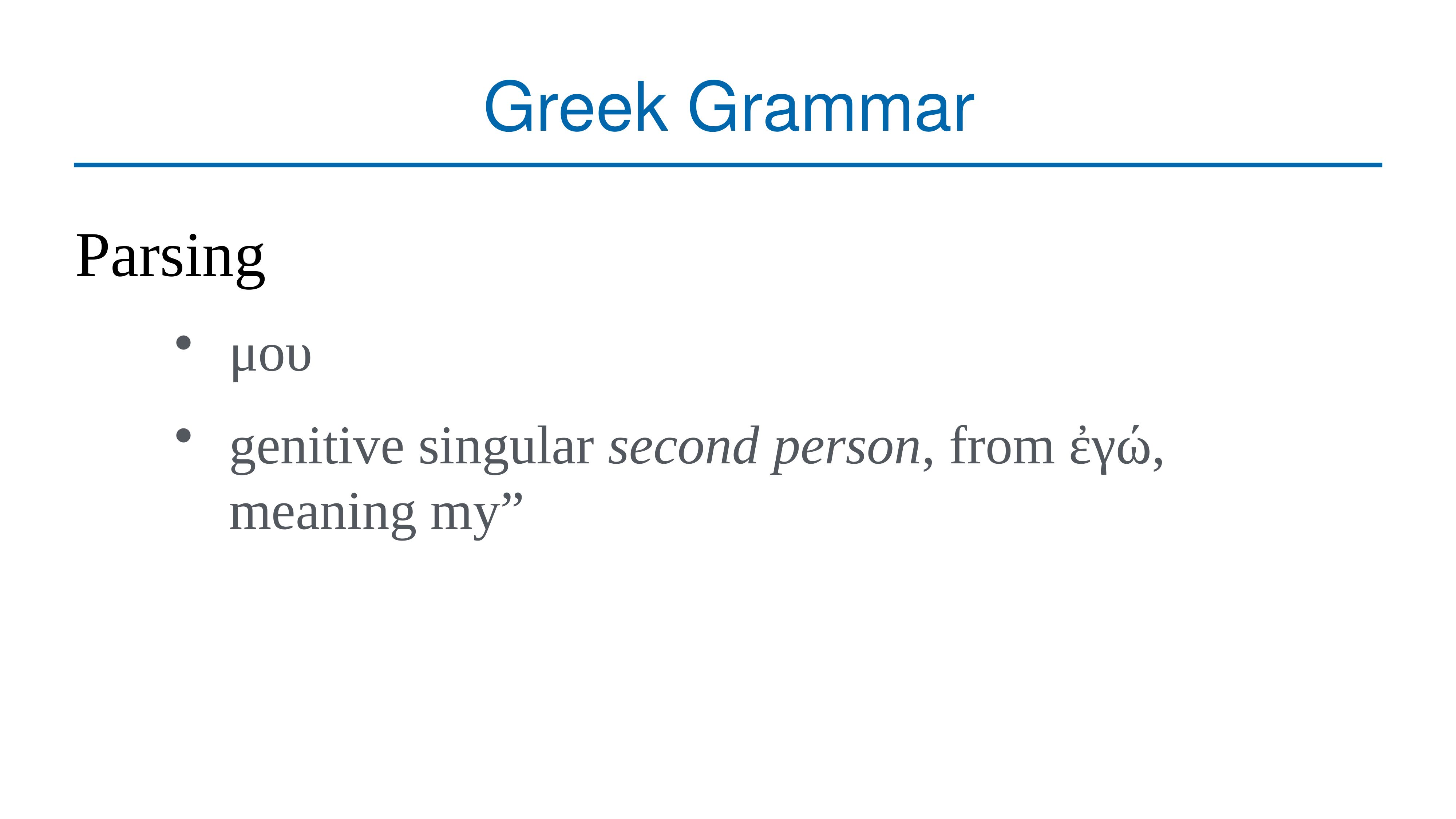

# Greek Grammar
Parsing
μου
genitive singular second person, from ἐγώ, meaning my”